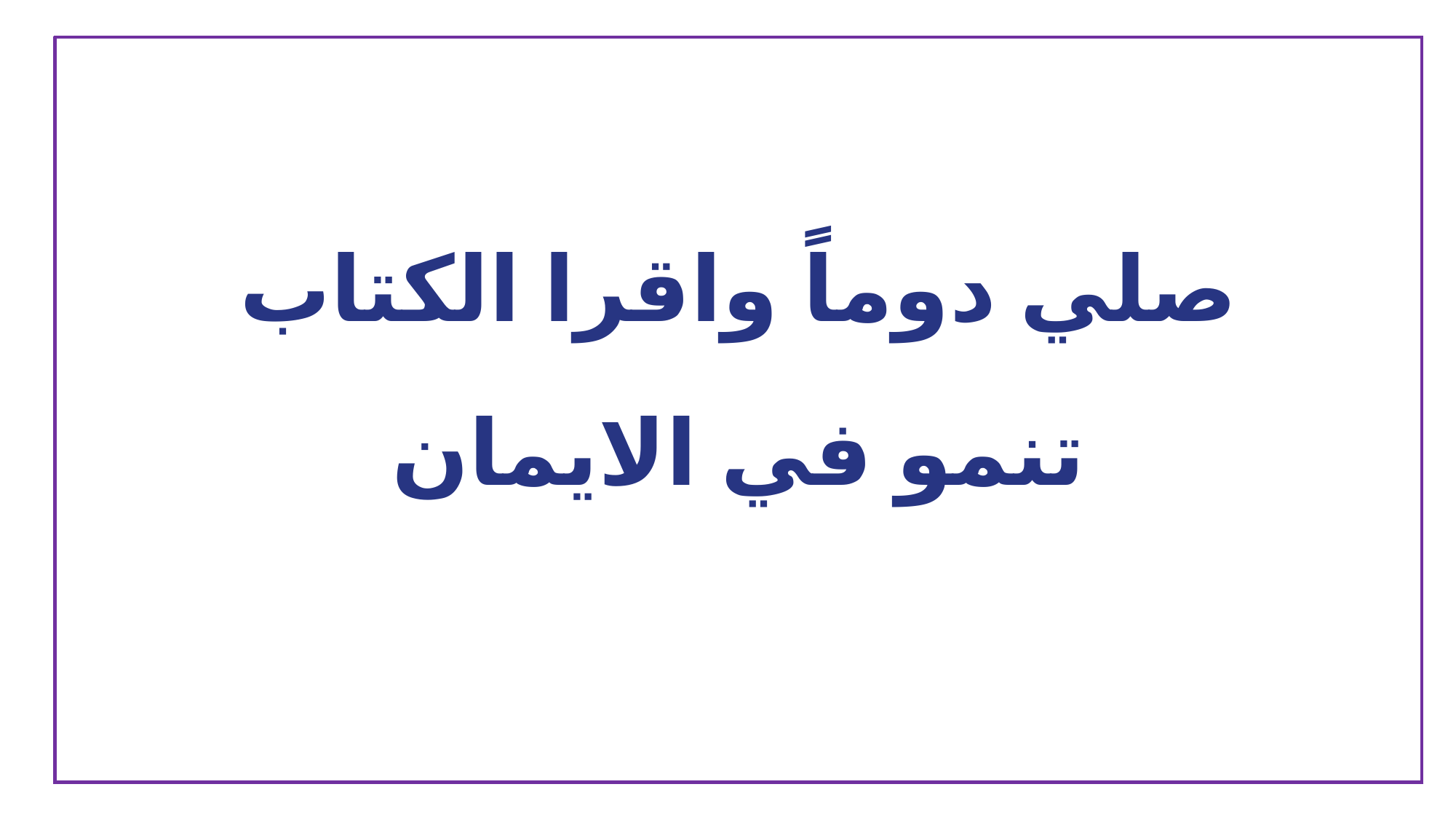

صلي دوماً واقرا الكتاب
تنمو في الايمان